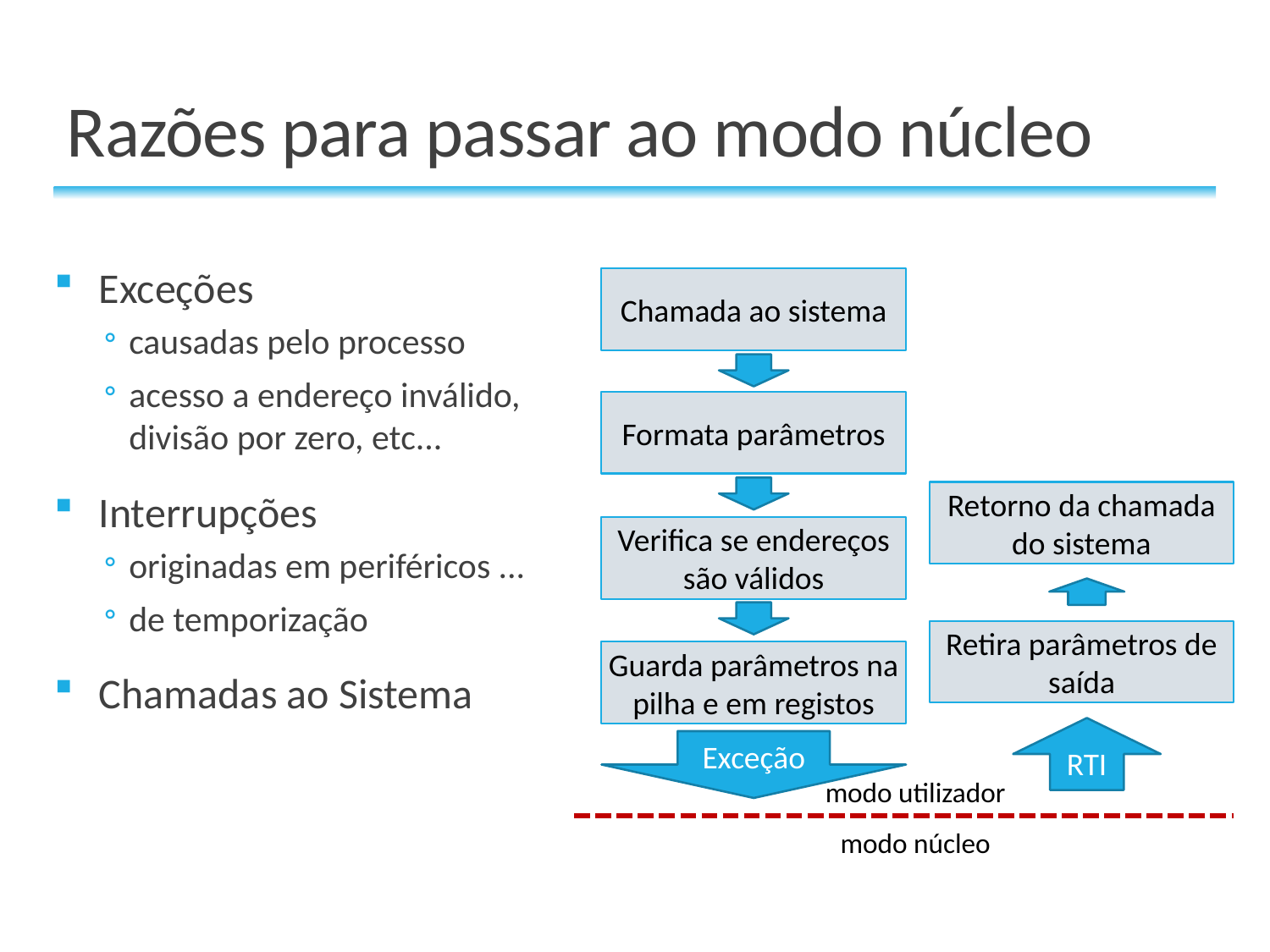

# Razões para passar ao modo núcleo
Exceções
causadas pelo processo
acesso a endereço inválido,
divisão por zero, etc...
Interrupções
originadas em periféricos ...
de temporização
Chamadas ao Sistema
Chamada ao sistema

Formata parâmetros

Verifica se endereços são válidos

Guarda parâmetros na pilha e em registos
Exceção
modo utilizador
modo núcleo
Retorno da chamada do sistema

Retira parâmetros de saída
RTI